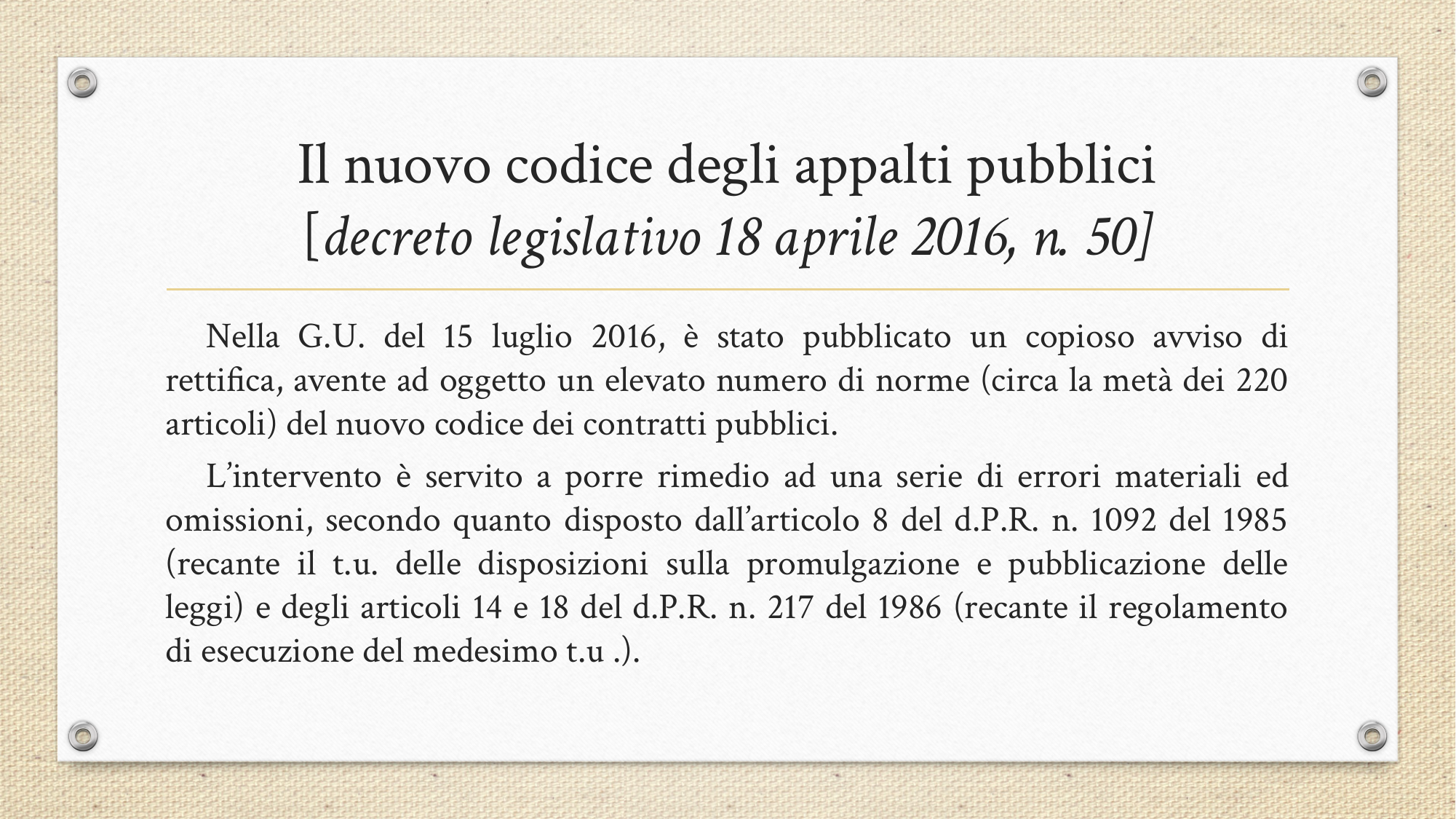

# Il nuovo codice degli appalti pubblici [decreto legislativo 18 aprile 2016, n. 50]
Nella G.U. del 15 luglio 2016, è stato pubblicato un copioso avviso di rettifica, avente ad oggetto un elevato numero di norme (circa la metà dei 220 articoli) del nuovo codice dei contratti pubblici.
L’intervento è servito a porre rimedio ad una serie di errori materiali ed omissioni, secondo quanto disposto dall’articolo 8 del d.P.R. n. 1092 del 1985 (recante il t.u. delle disposizioni sulla promulgazione e pubblicazione delle leggi) e degli articoli 14 e 18 del d.P.R. n. 217 del 1986 (recante il regolamento di esecuzione del medesimo t.u .).